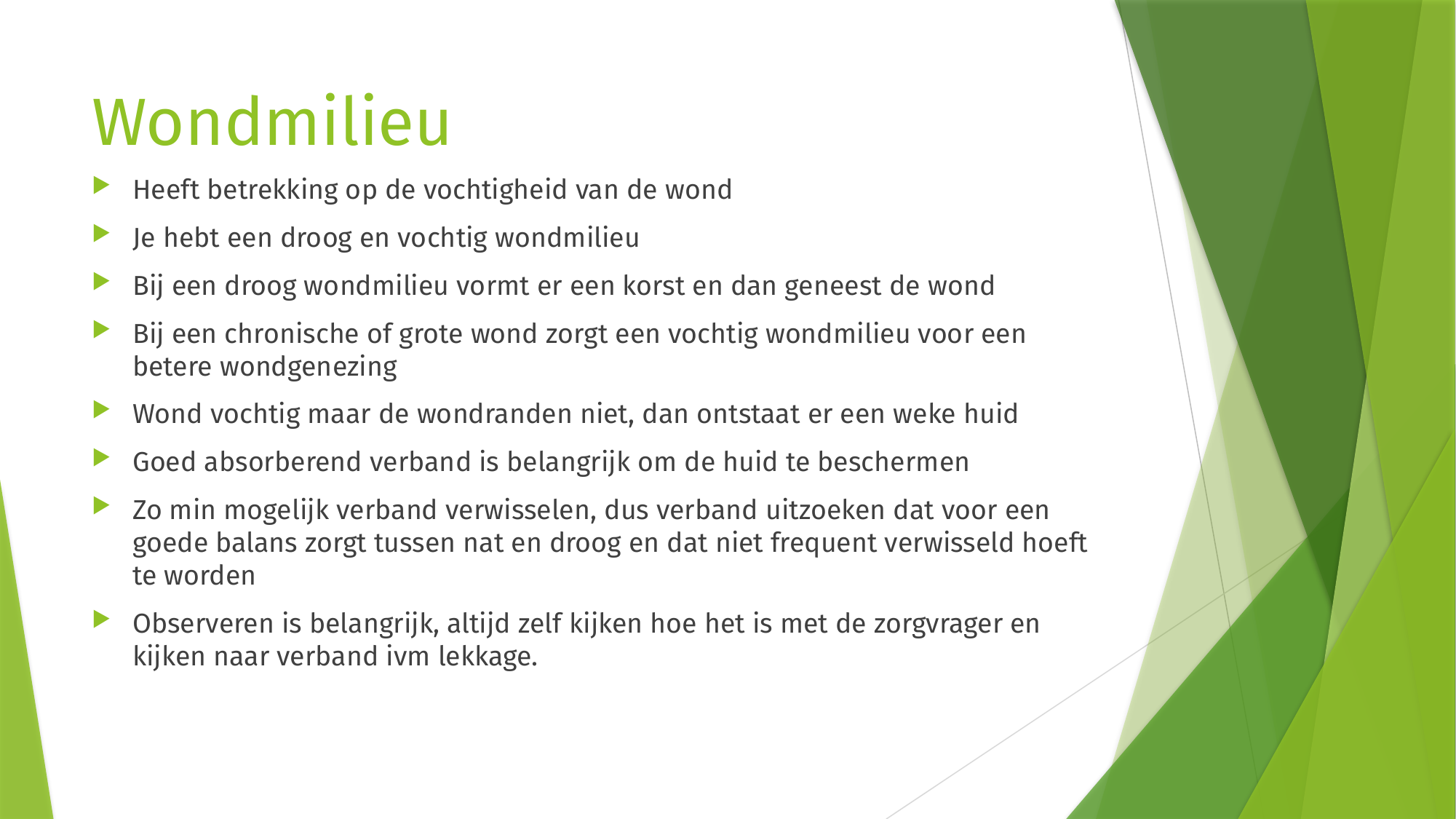

# Wondmilieu
Heeft betrekking op de vochtigheid van de wond
Je hebt een droog en vochtig wondmilieu
Bij een droog wondmilieu vormt er een korst en dan geneest de wond
Bij een chronische of grote wond zorgt een vochtig wondmilieu voor een betere wondgenezing
Wond vochtig maar de wondranden niet, dan ontstaat er een weke huid
Goed absorberend verband is belangrijk om de huid te beschermen
Zo min mogelijk verband verwisselen, dus verband uitzoeken dat voor een goede balans zorgt tussen nat en droog en dat niet frequent verwisseld hoeft te worden
Observeren is belangrijk, altijd zelf kijken hoe het is met de zorgvrager en kijken naar verband ivm lekkage.